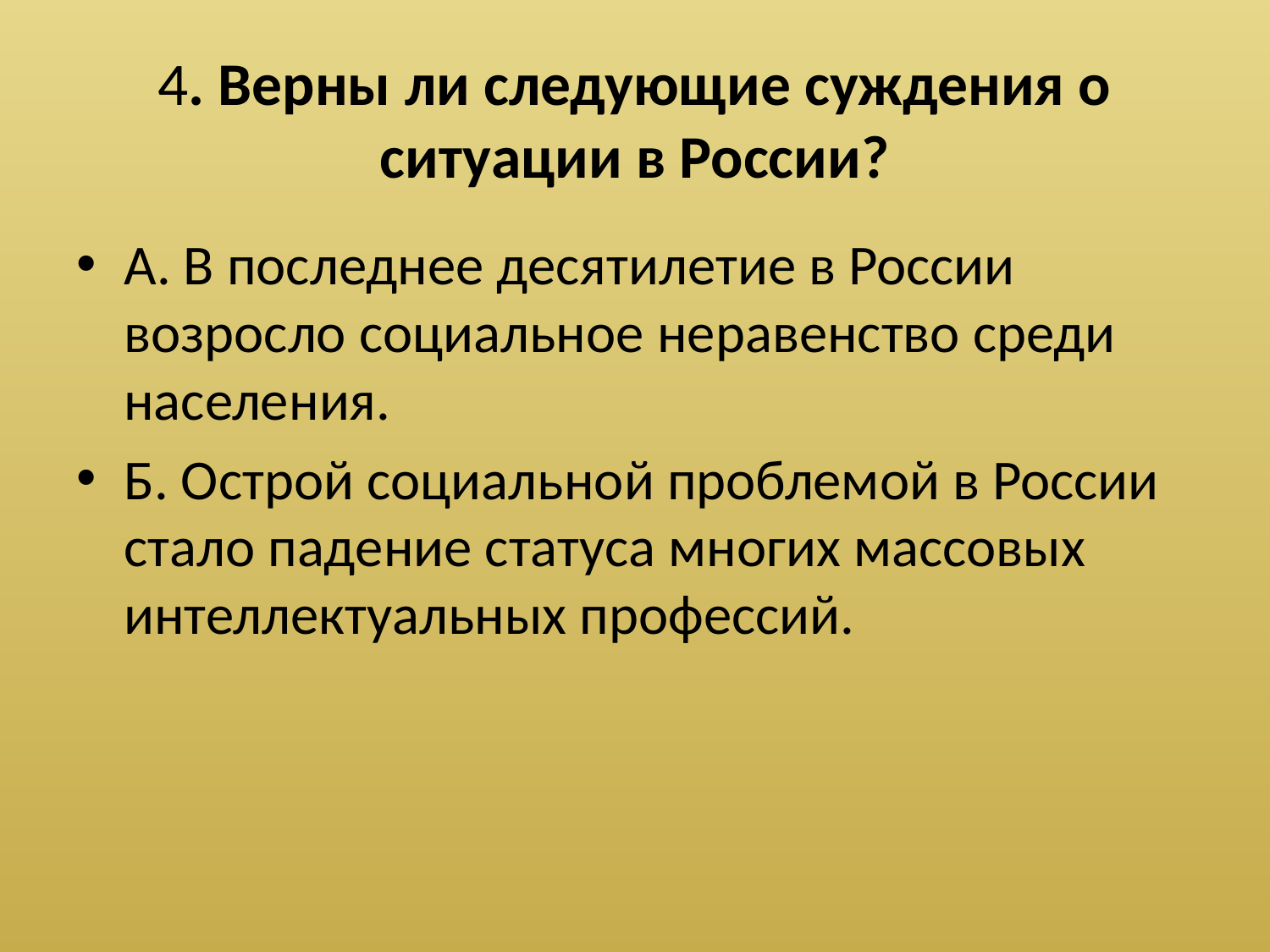

# 4. Верны ли следующие суждения о ситуации в России?
А. В последнее десятилетие в России возросло социальное неравенство среди населения.
Б. Острой социальной проблемой в России стало падение статуса многих массовых интеллектуальных профессий.